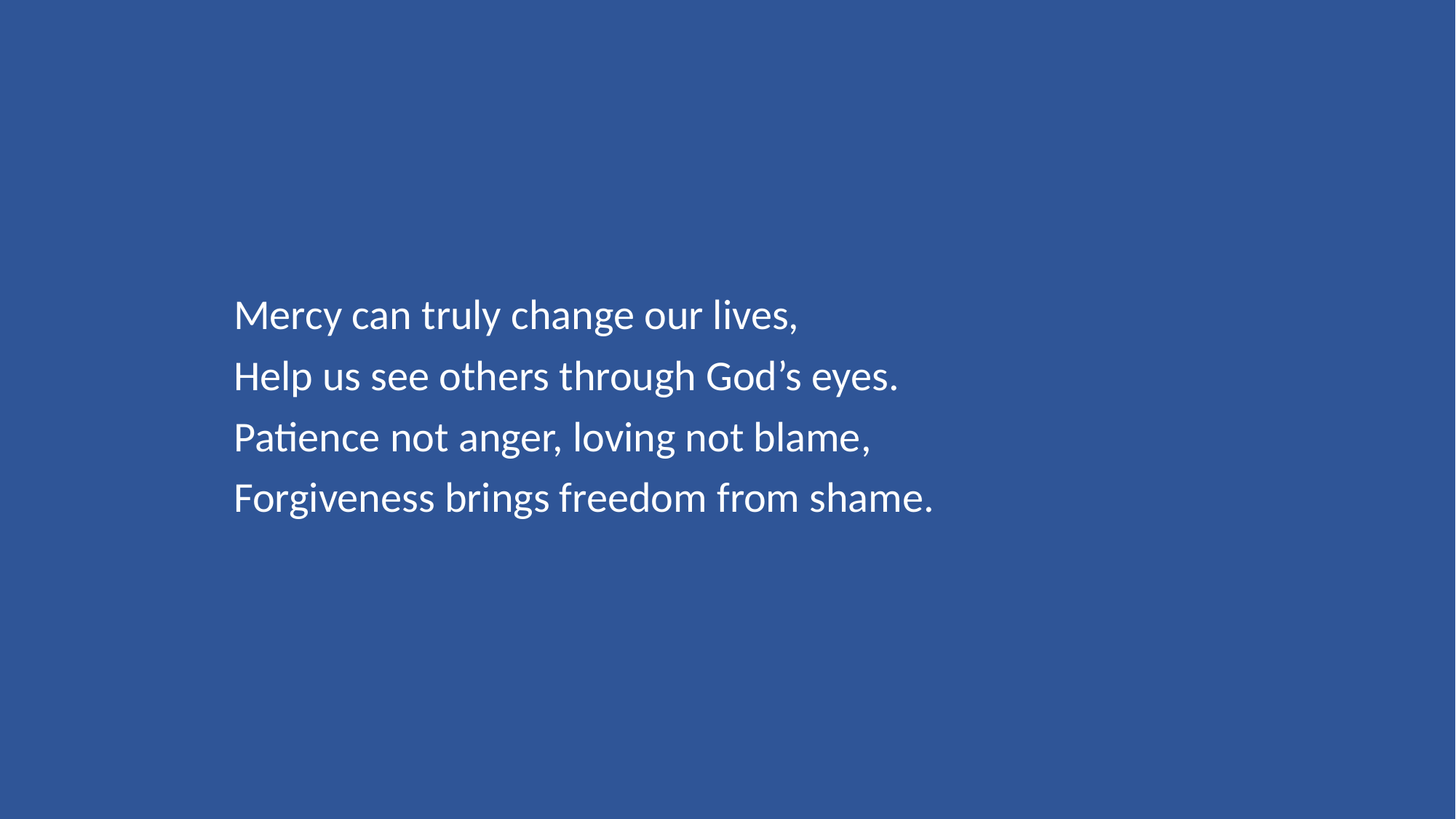

Mercy can truly change our lives,
Help us see others through God’s eyes.
Patience not anger, loving not blame,
Forgiveness brings freedom from shame.